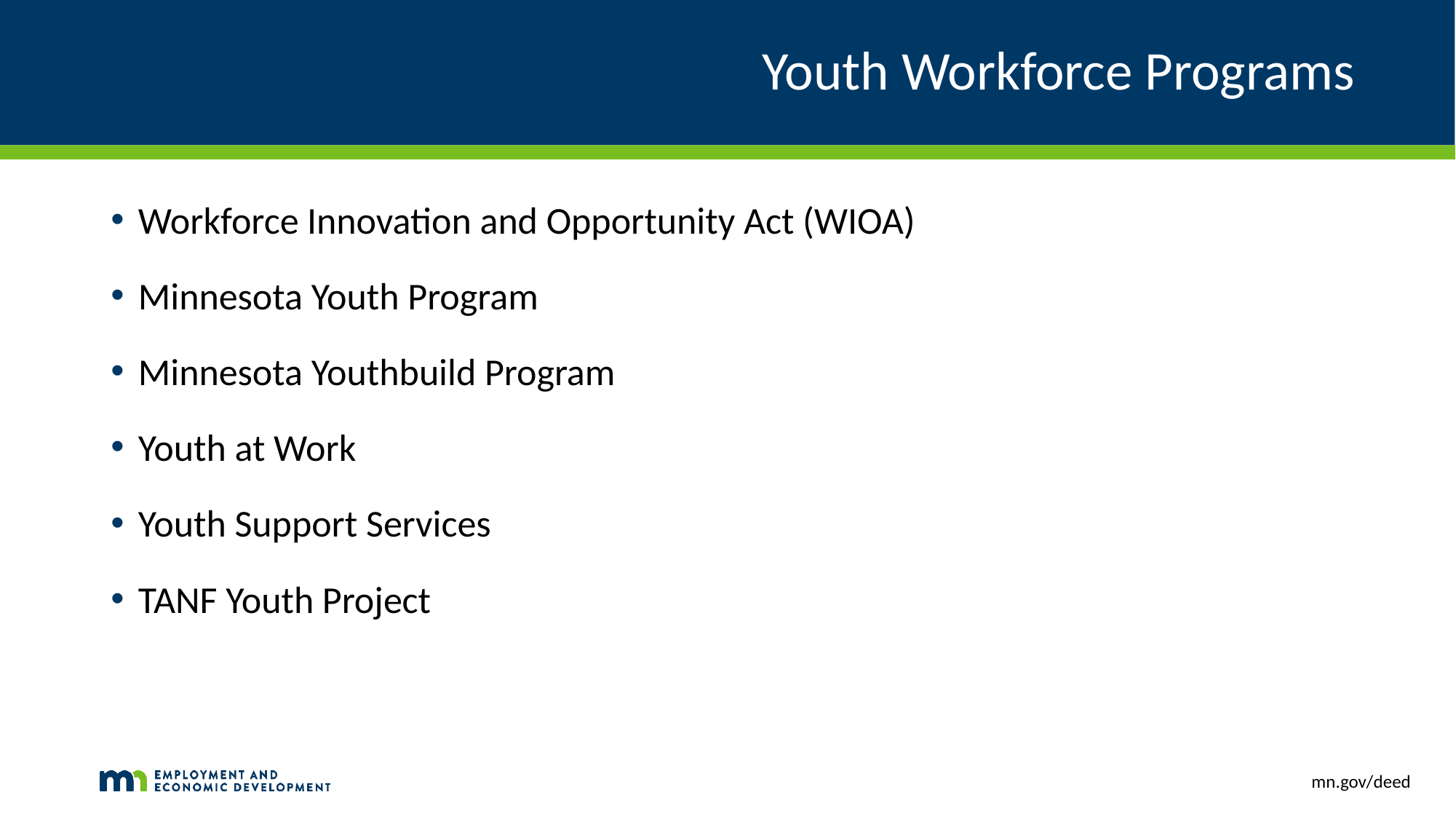

# Youth Workforce Programs
Workforce Innovation and Opportunity Act (WIOA)
Minnesota Youth Program
Minnesota Youthbuild Program
Youth at Work
Youth Support Services
TANF Youth Project
mn.gov/deed